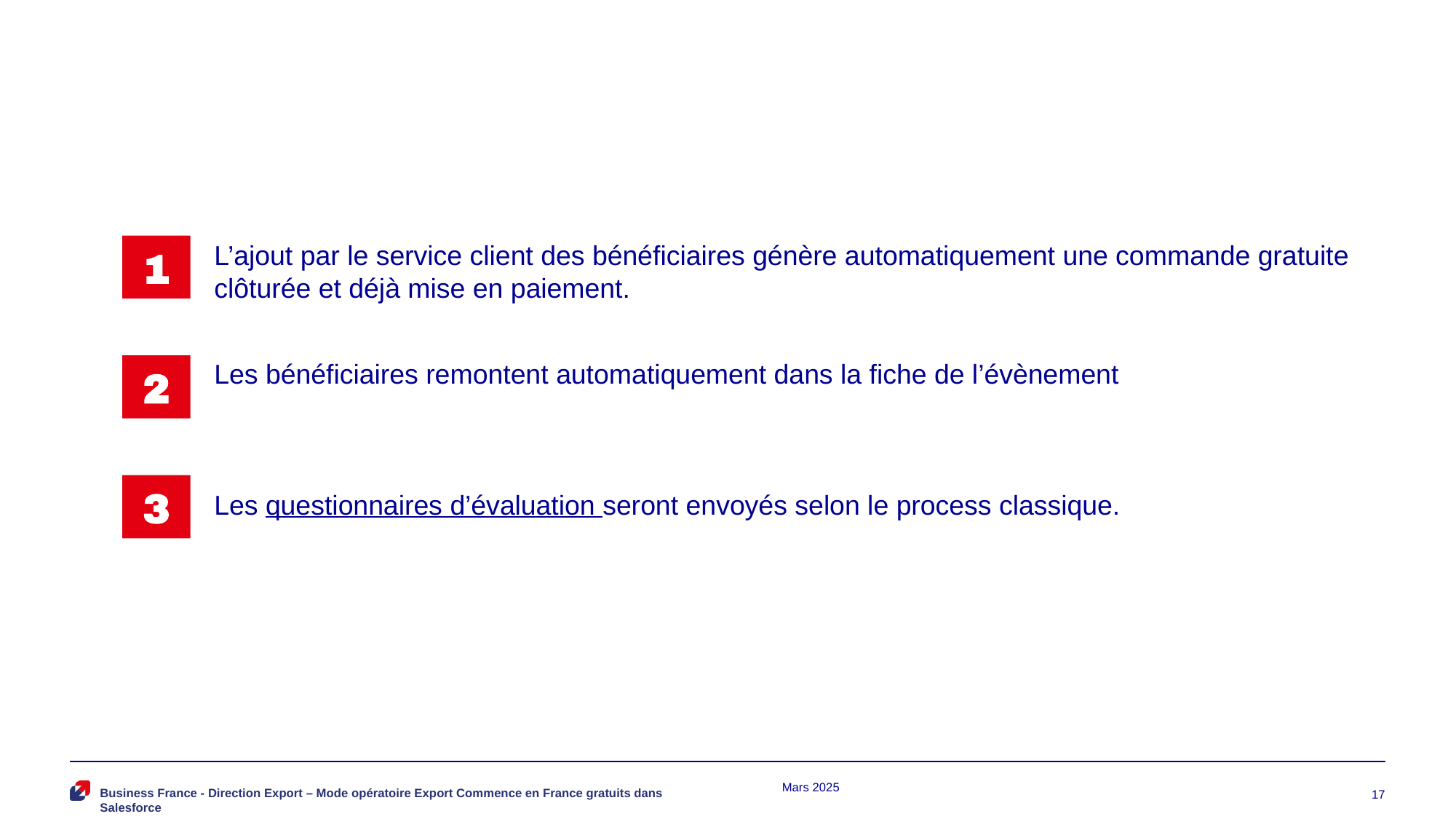

L’ajout par le service client des bénéficiaires génère automatiquement une commande gratuite clôturée et déjà mise en paiement.

Les bénéficiaires remontent automatiquement dans la fiche de l’évènement

Les questionnaires d’évaluation seront envoyés selon le process classique.

1
2
3